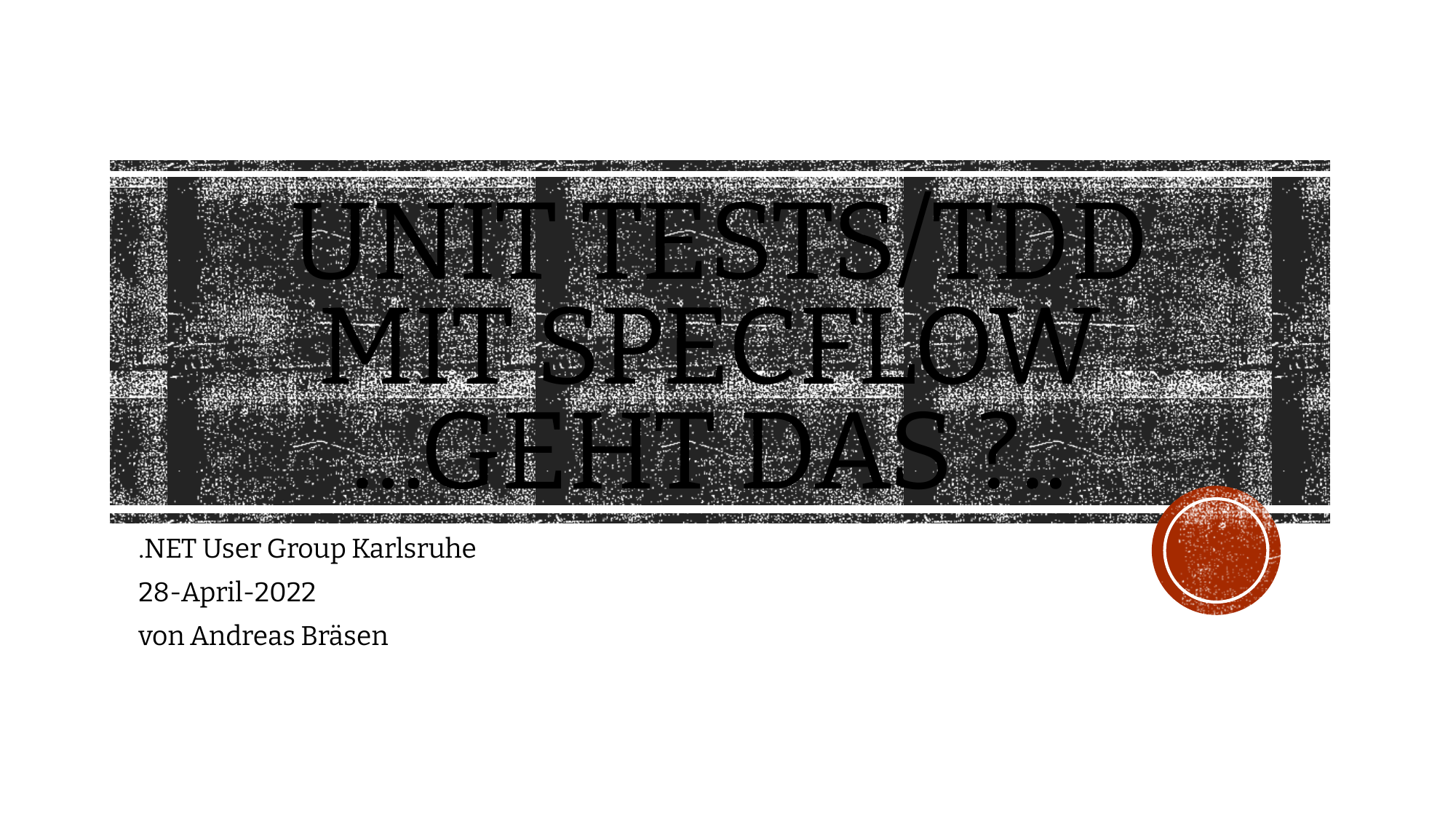

# Unit Tests/TDD mit specflow …Geht das ?..
.NET User Group Karlsruhe
28-April-2022
von Andreas Bräsen